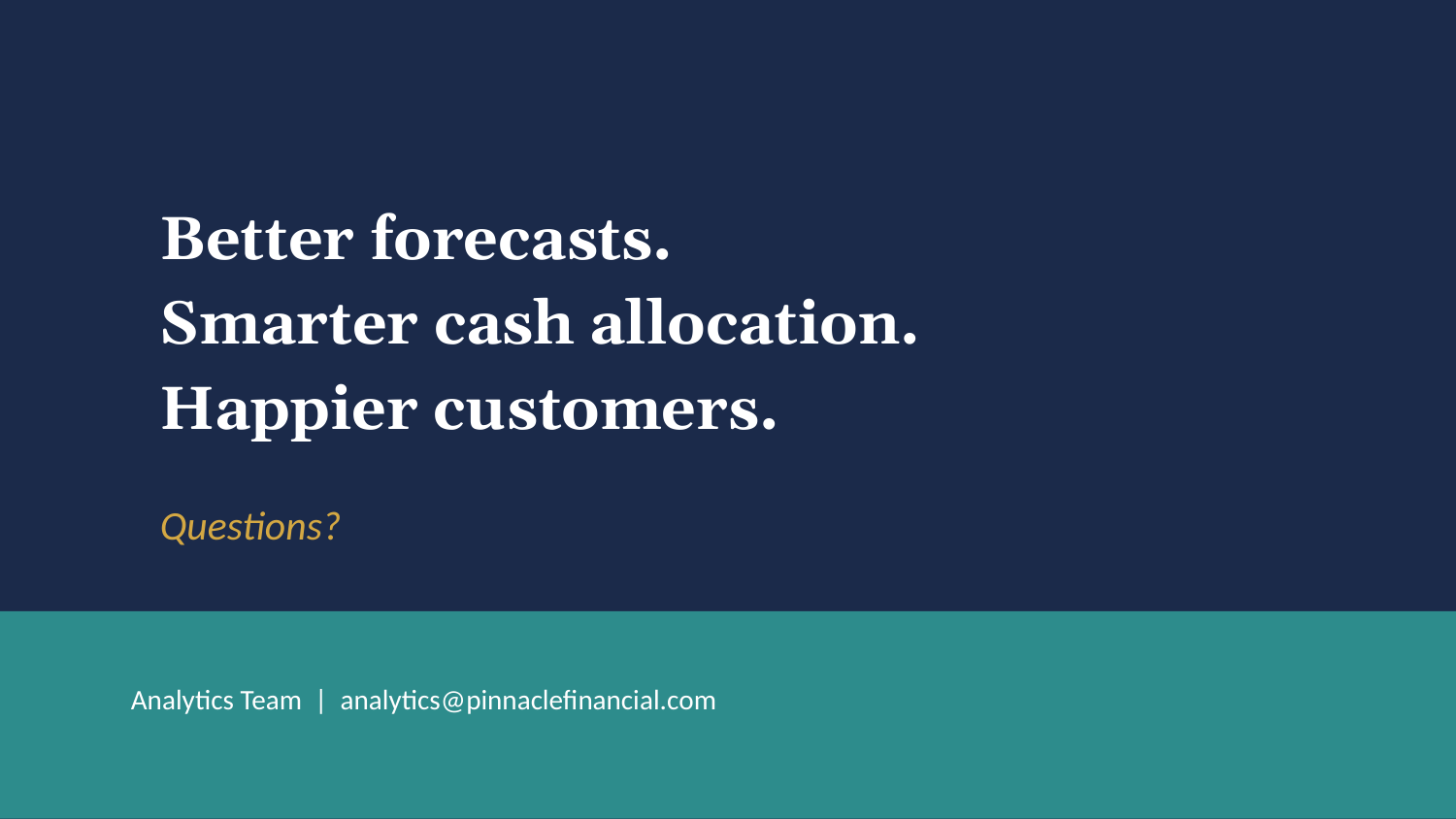

Better forecasts.
Smarter cash allocation.
Happier customers.
Questions?

Analytics Team  |  analytics@pinnaclefinancial.com